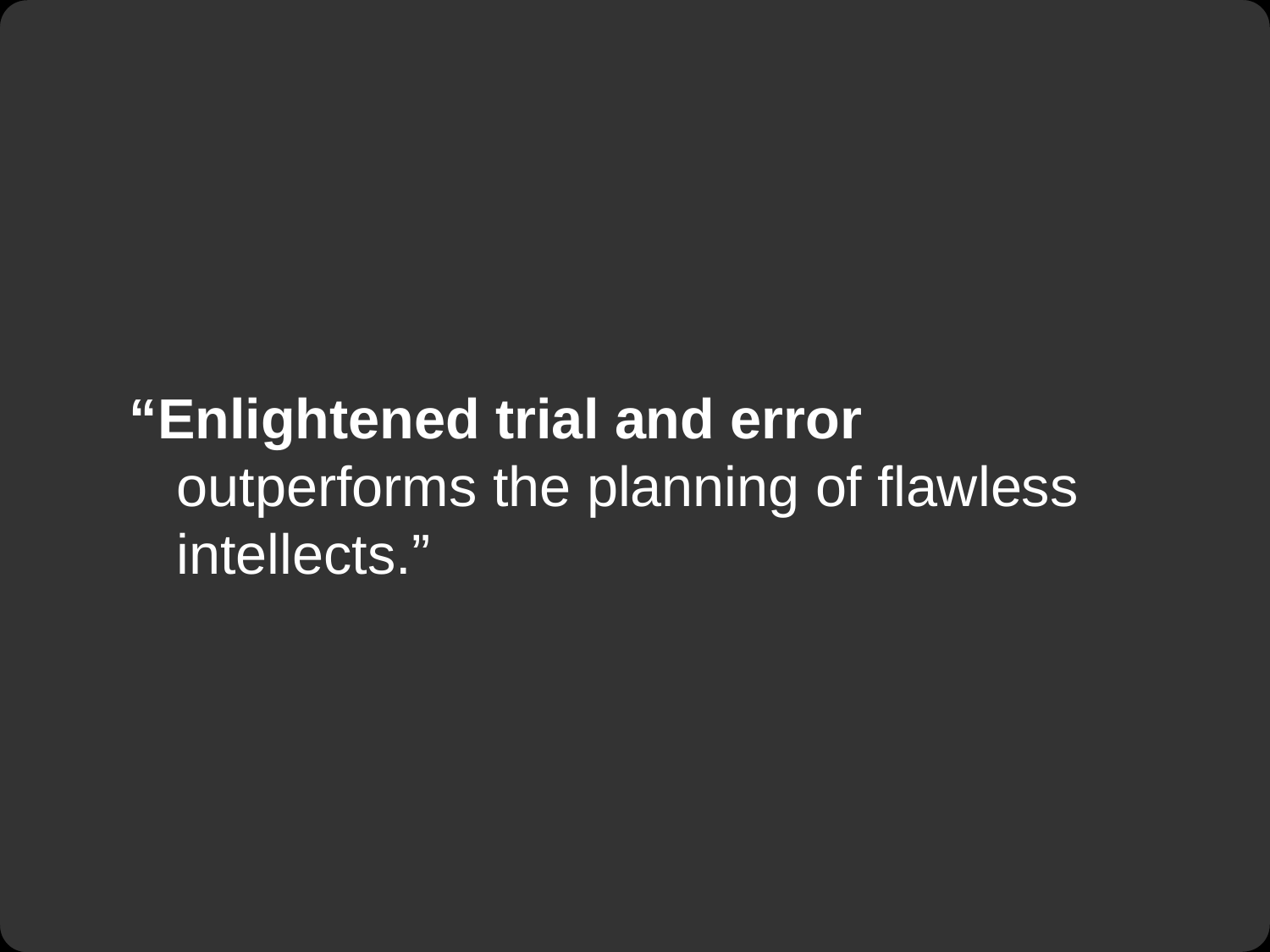

#
“Enlightened trial and error outperforms the planning of flawless intellects.”